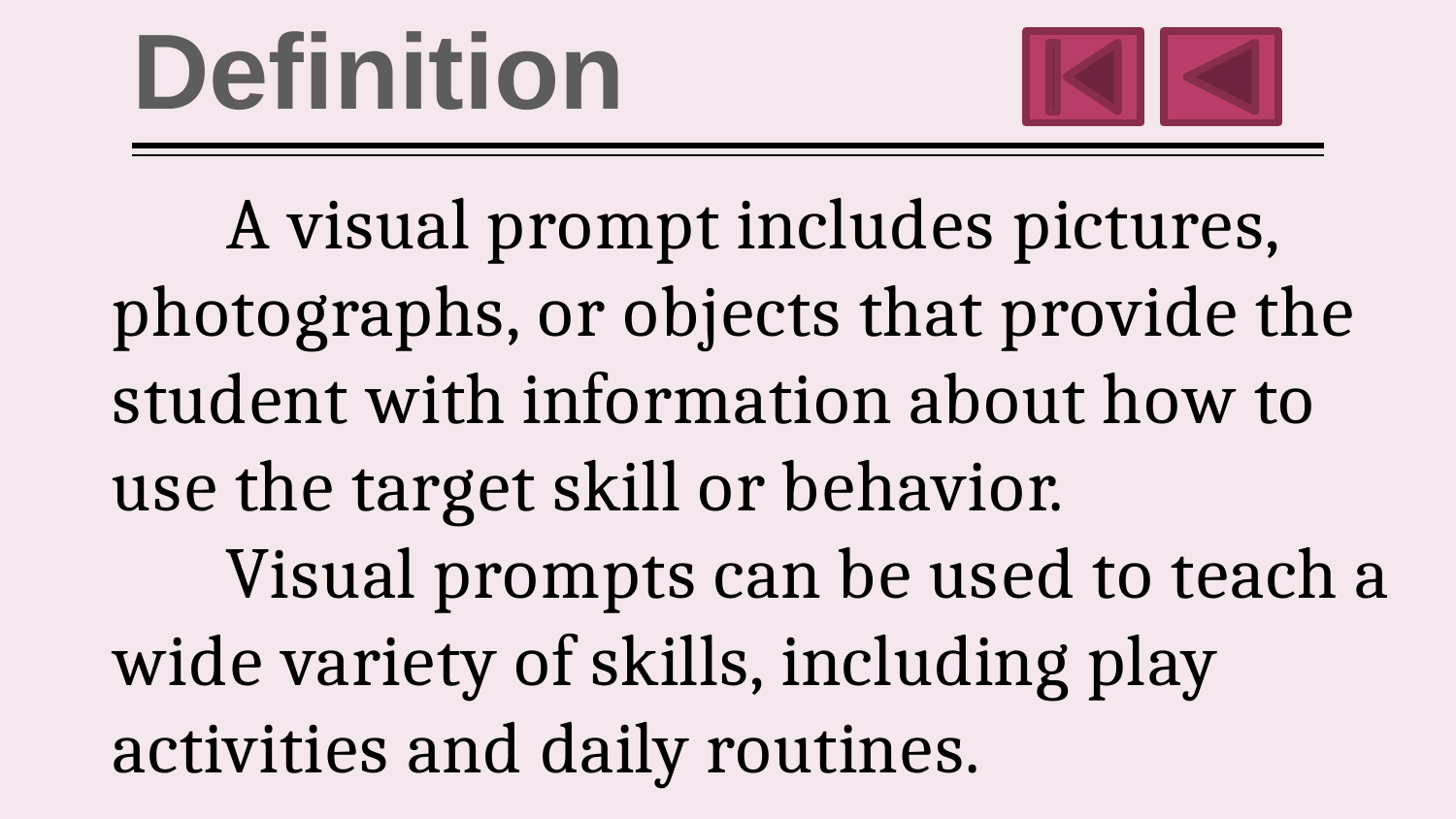

# Definition

A visual prompt includes pictures, photographs, or objects that provide the student with information about how to use the target skill or behavior.
Visual prompts can be used to teach a wide variety of skills, including play activities and daily routines.